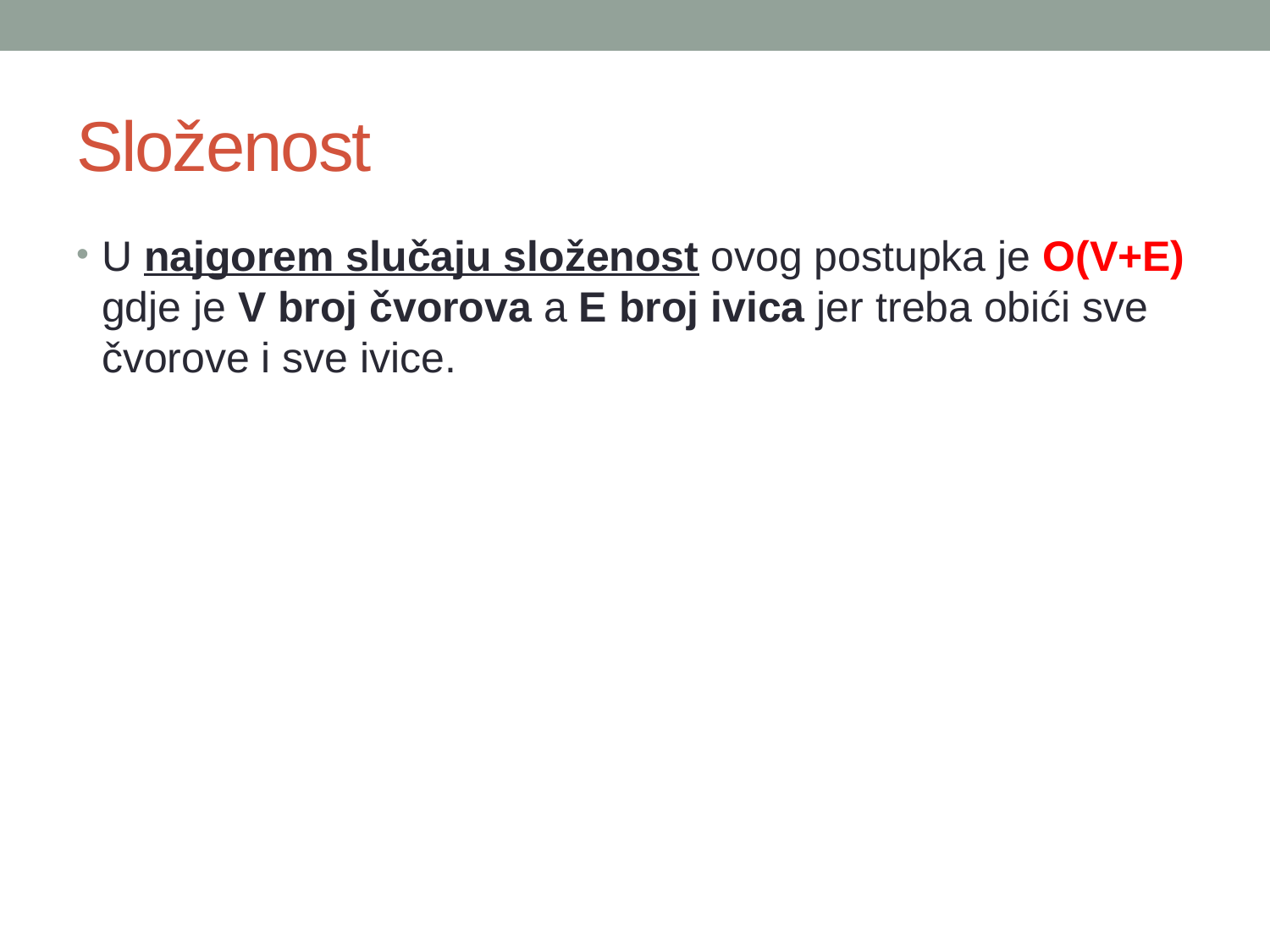

# Složenost
U najgorem slučaju složenost ovog postupka je O(V+E) gdje je V broj čvorova a E broj ivica jer treba obići sve čvorove i sve ivice.